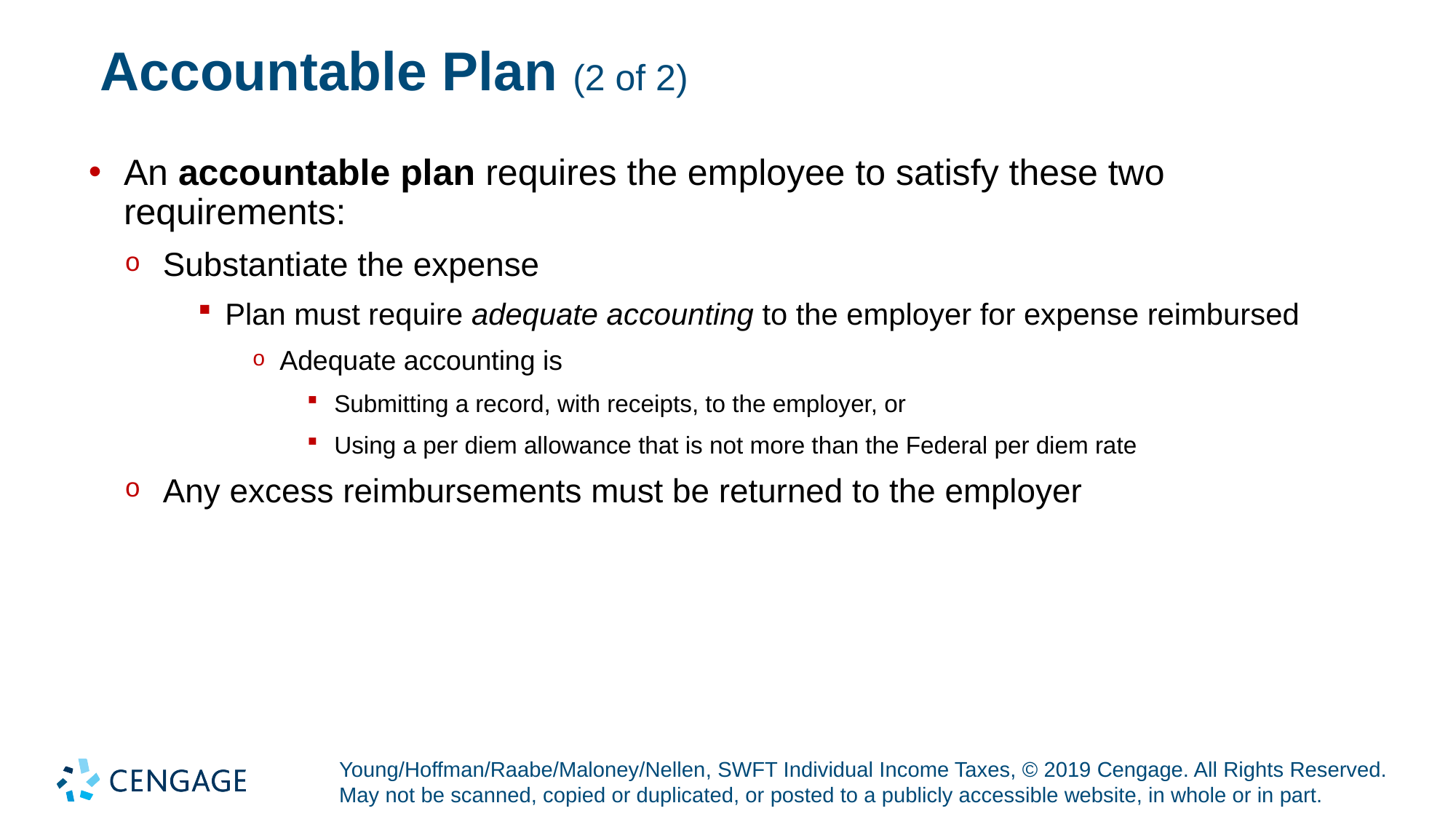

# Accountable Plan (2 of 2)
An accountable plan requires the employee to satisfy these two requirements:
Substantiate the expense
Plan must require adequate accounting to the employer for expense reimbursed
Adequate accounting is
Submitting a record, with receipts, to the employer, or
Using a per diem allowance that is not more than the Federal per diem rate
Any excess reimbursements must be returned to the employer